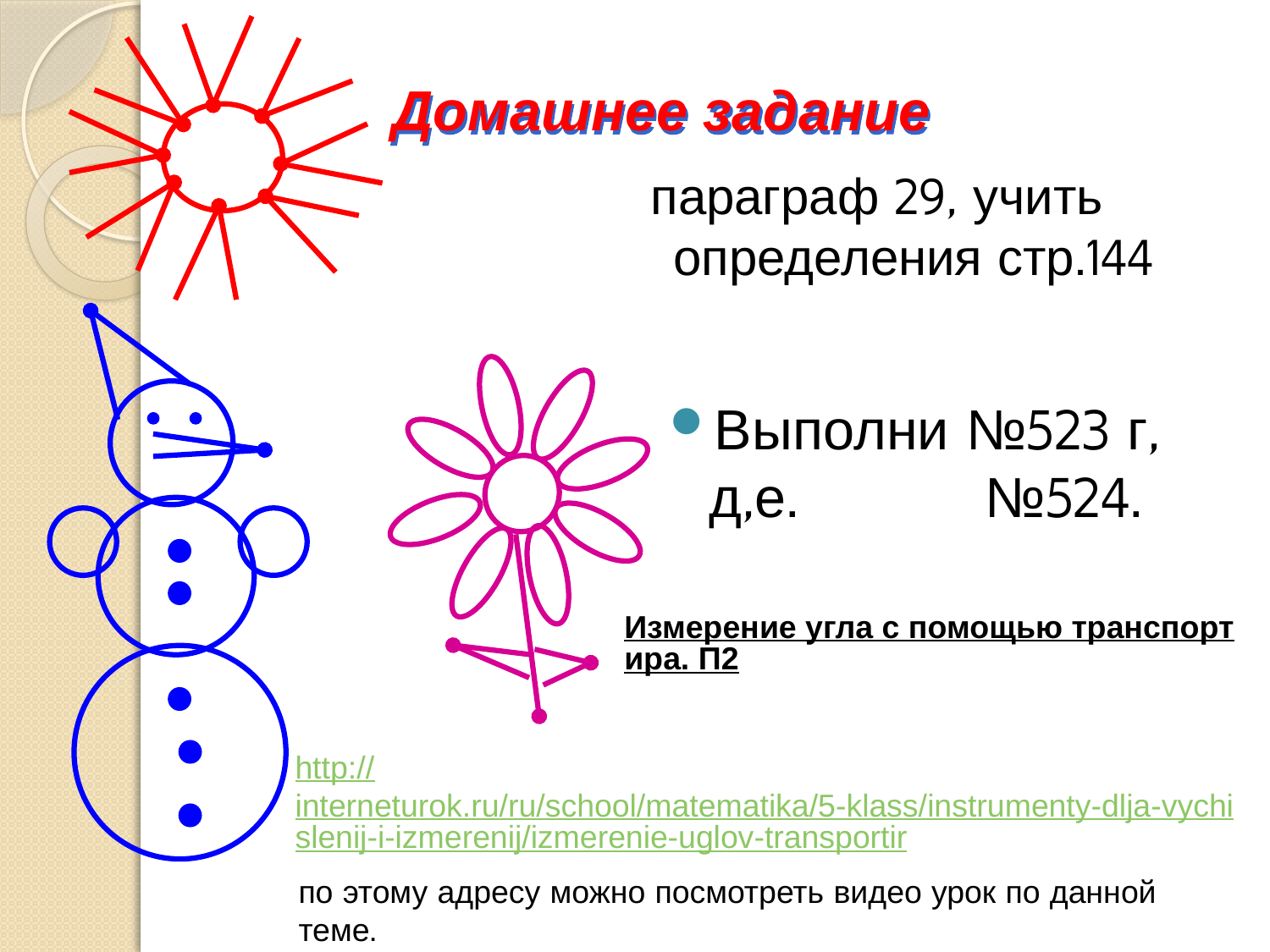

Домашнее задание
 параграф 29, учить определения стр.144

Выполни №523 г, д,е.           №524.
Измерение угла с помощью транспортира. П2
http://interneturok.ru/ru/school/matematika/5-klass/instrumenty-dlja-vychislenij-i-izmerenij/izmerenie-uglov-transportir
по этому адресу можно посмотреть видео урок по данной теме.